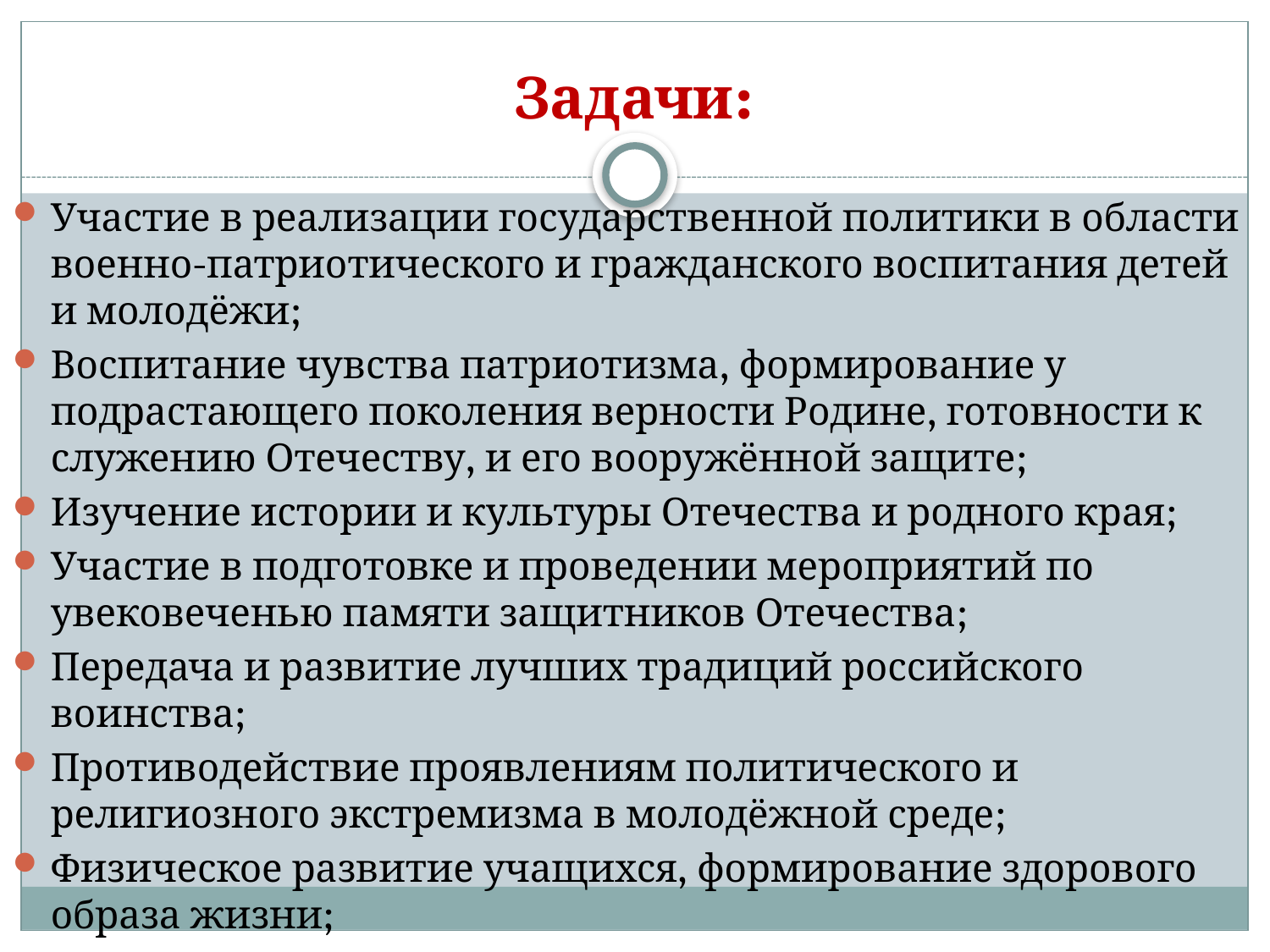

# Задачи:
Участие в реализации государственной политики в области военно-патриотического и гражданского воспитания детей и молодёжи;
Воспитание чувства патриотизма, формирование у подрастающего поколения верности Родине, готовности к служению Отечеству, и его вооружённой защите;
Изучение истории и культуры Отечества и родного края;
Участие в подготовке и проведении мероприятий по увековеченью памяти защитников Отечества;
Передача и развитие лучших традиций российского воинства;
Противодействие проявлениям политического и религиозного экстремизма в молодёжной среде;
Физическое развитие учащихся, формирование здорового образа жизни;
Участие в подготовке учащихся к военной службе.